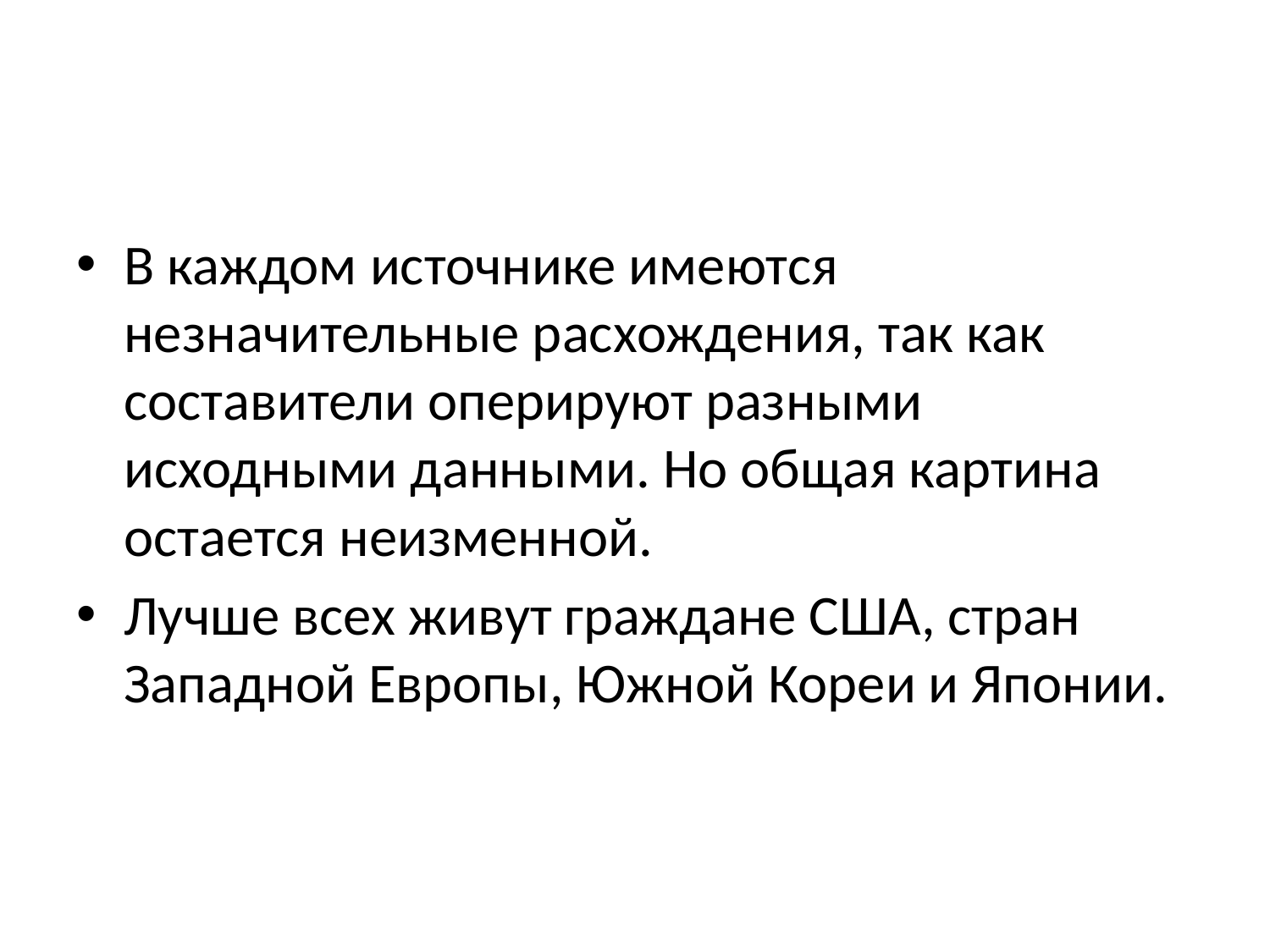

#
В каждом источнике имеются незначительные расхождения, так как составители оперируют разными исходными данными. Но общая картина остается неизменной.
Лучше всех живут граждане США, стран Западной Европы, Южной Кореи и Японии.